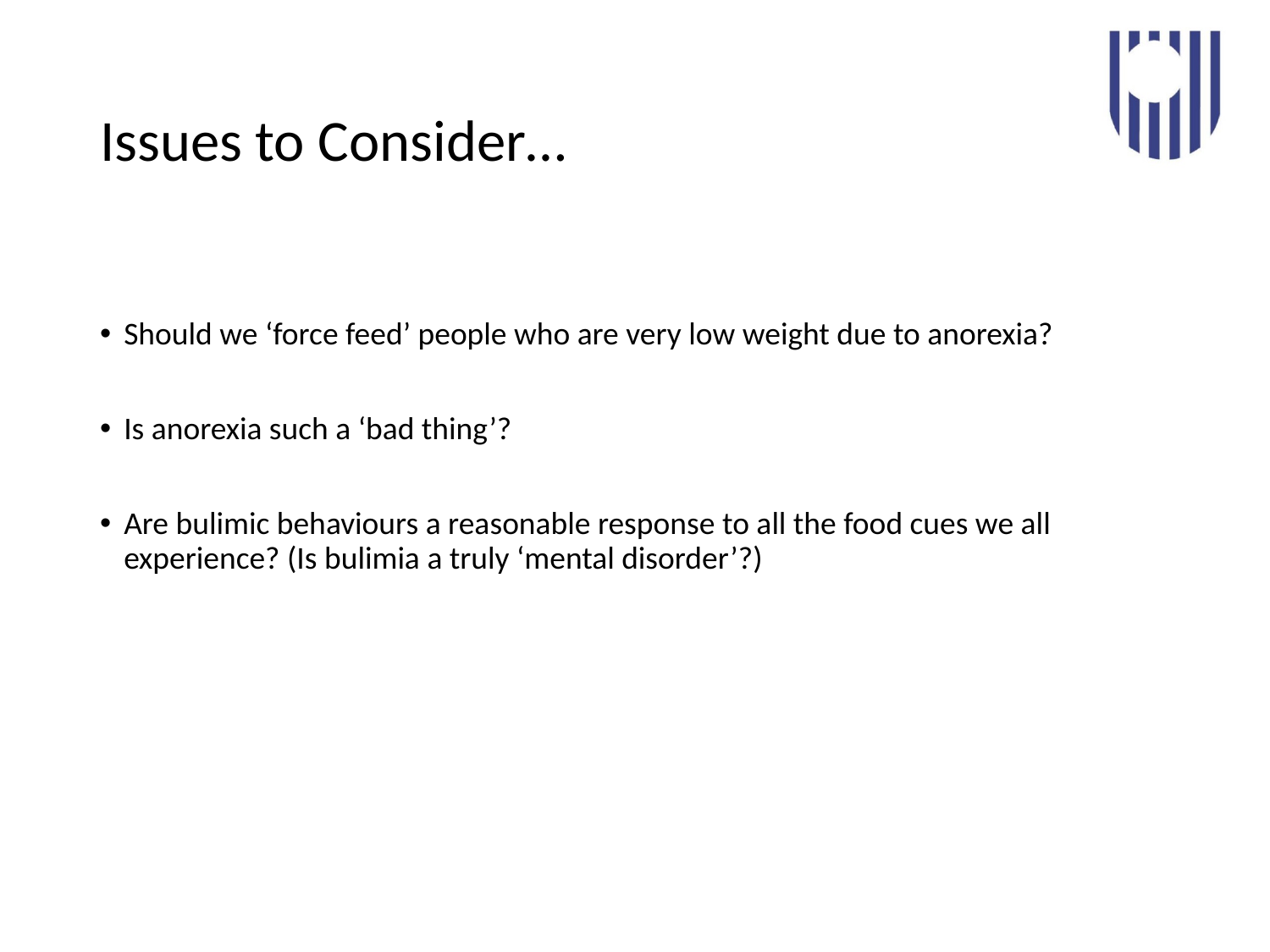

# Issues to Consider…

Should we ‘force feed’ people who are very low weight due to anorexia?

Is anorexia such a ‘bad thing’?

Are bulimic behaviours a reasonable response to all the food cues we all experience? (Is bulimia a truly ‘mental disorder’?)